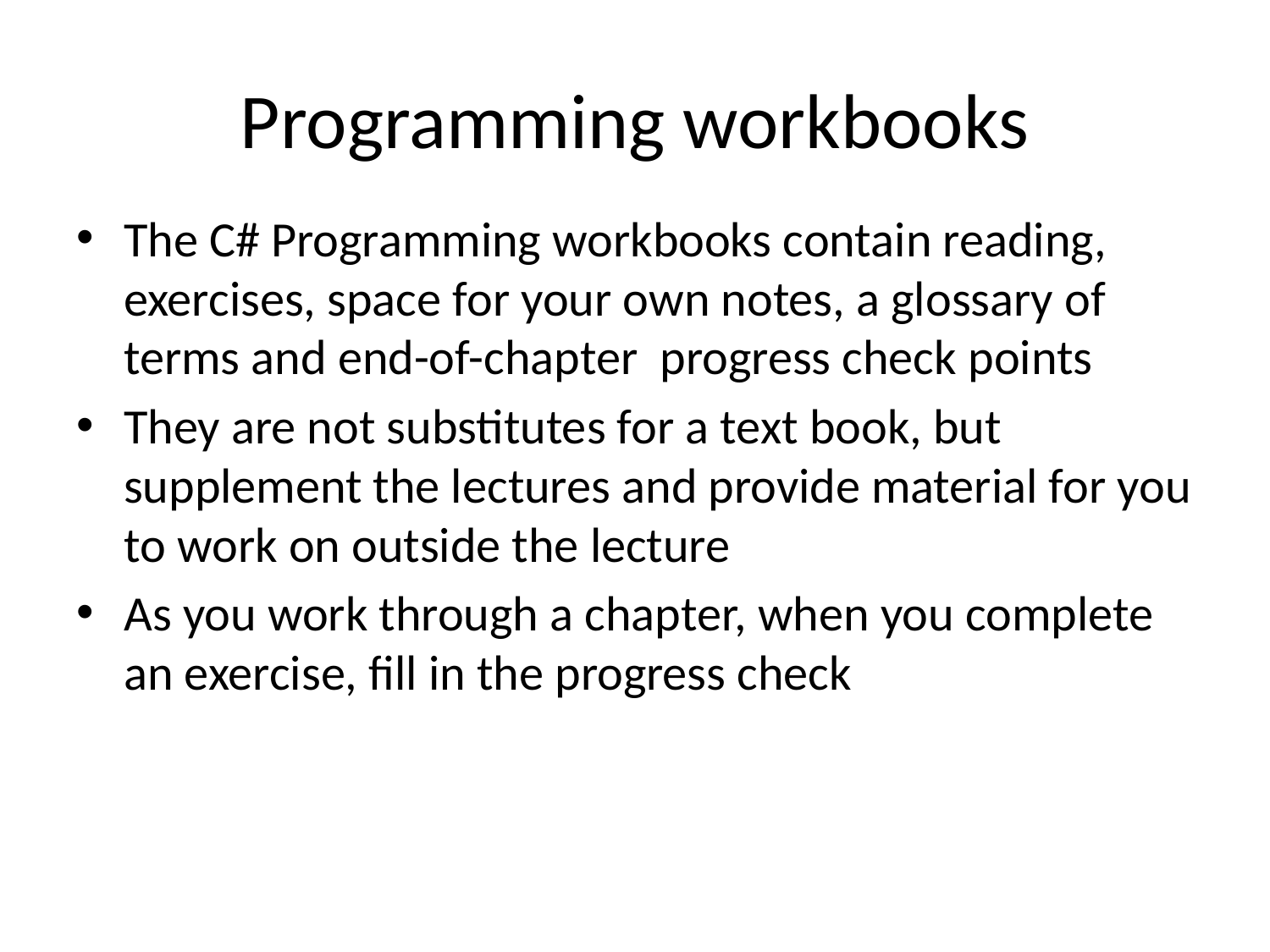

# Programming workbooks
The C# Programming workbooks contain reading, exercises, space for your own notes, a glossary of terms and end-of-chapter  progress check points
They are not substitutes for a text book, but supplement the lectures and provide material for you to work on outside the lecture
As you work through a chapter, when you complete an exercise, fill in the progress check